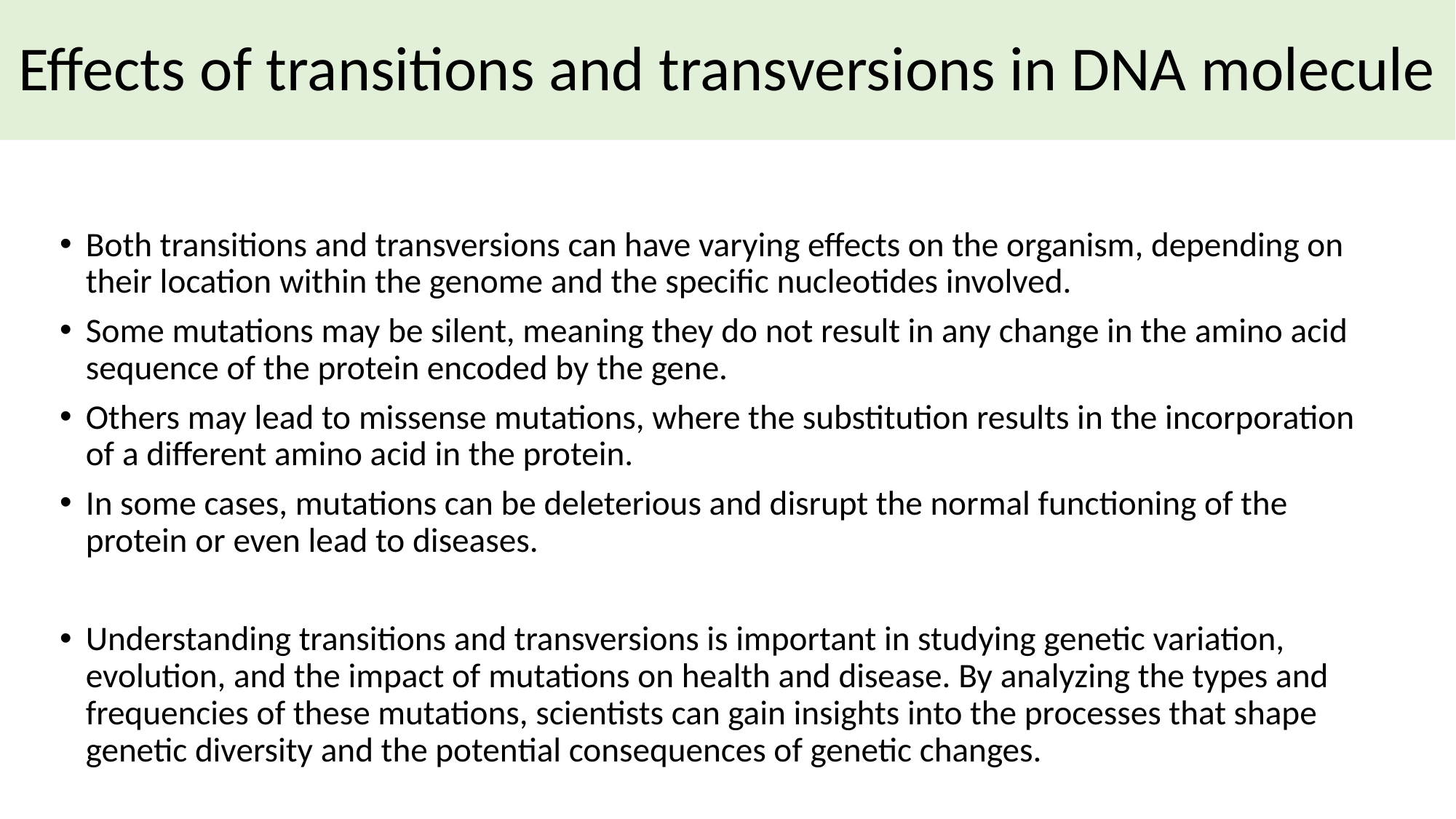

# Effects of transitions and transversions in DNA molecule

Both transitions and transversions can have varying effects on the organism, depending on their location within the genome and the specific nucleotides involved.
Some mutations may be silent, meaning they do not result in any change in the amino acid sequence of the protein encoded by the gene.
Others may lead to missense mutations, where the substitution results in the incorporation of a different amino acid in the protein.
In some cases, mutations can be deleterious and disrupt the normal functioning of the protein or even lead to diseases.

Understanding transitions and transversions is important in studying genetic variation, evolution, and the impact of mutations on health and disease. By analyzing the types and frequencies of these mutations, scientists can gain insights into the processes that shape genetic diversity and the potential consequences of genetic changes.